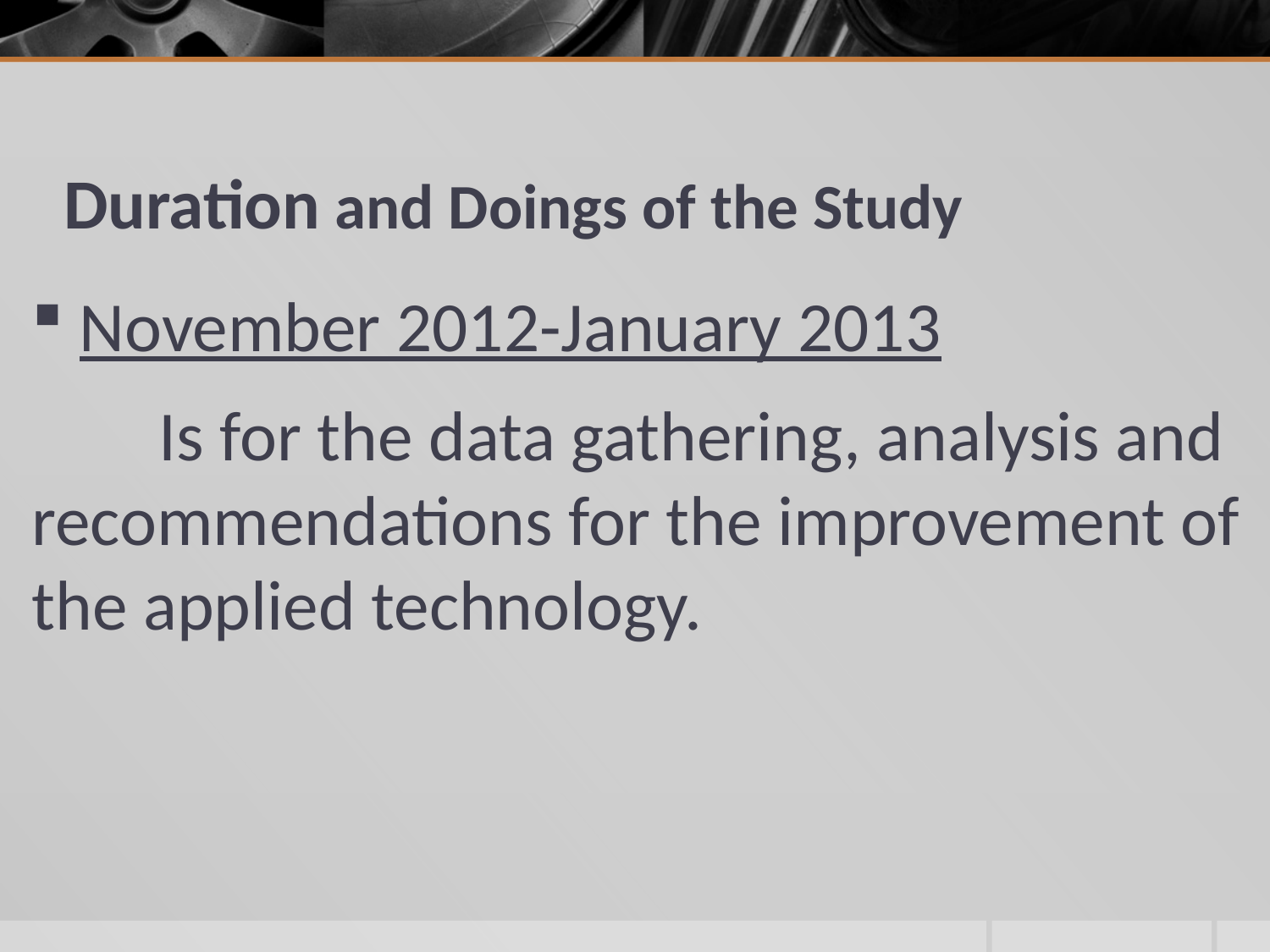

# Duration and Doings of the Study
November 2012-January 2013
	Is for the data gathering, analysis and recommendations for the improvement of the applied technology.